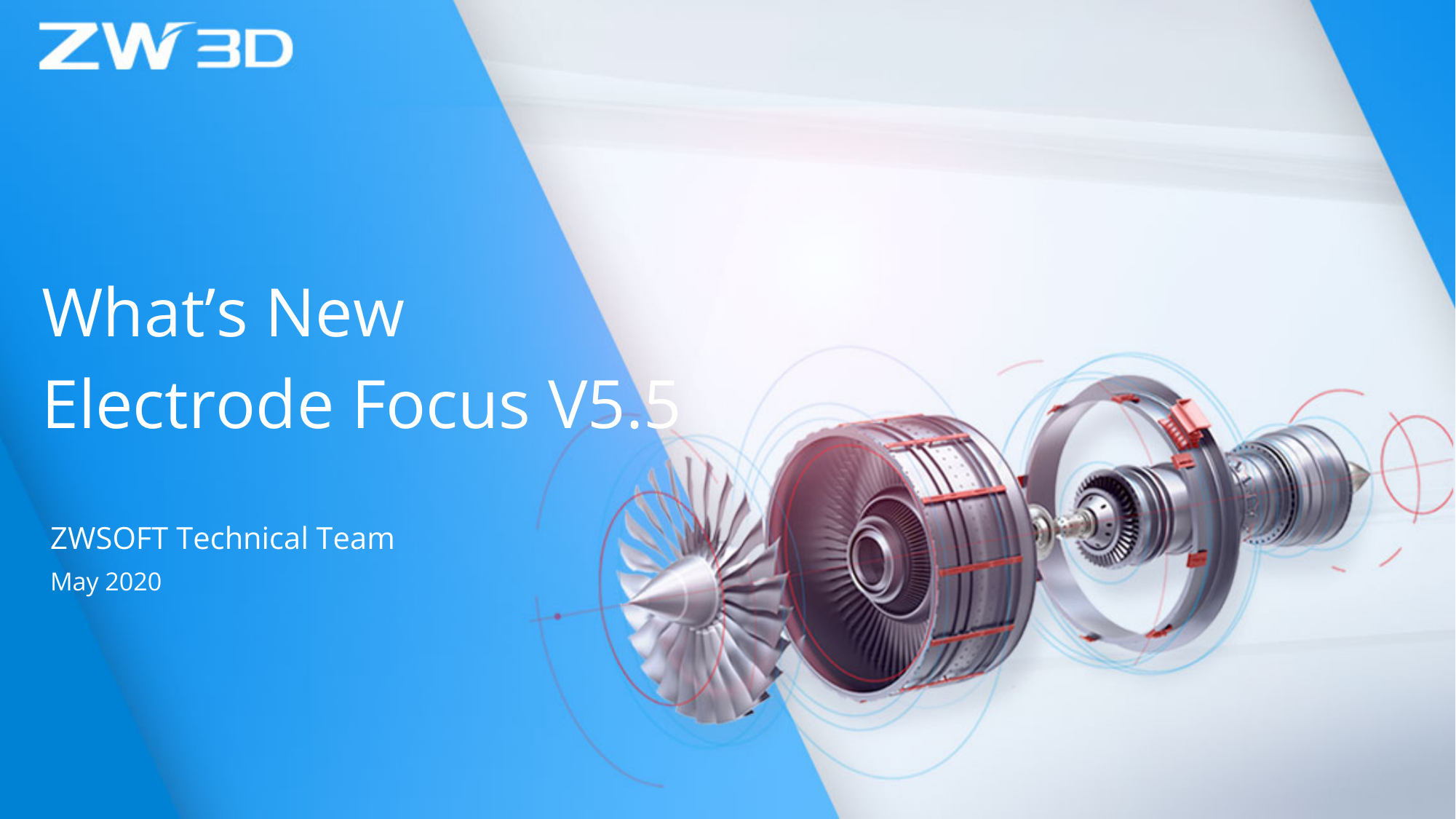

# What’s New Electrode Focus V5.5
ZWSOFT Technical Team
May 2020